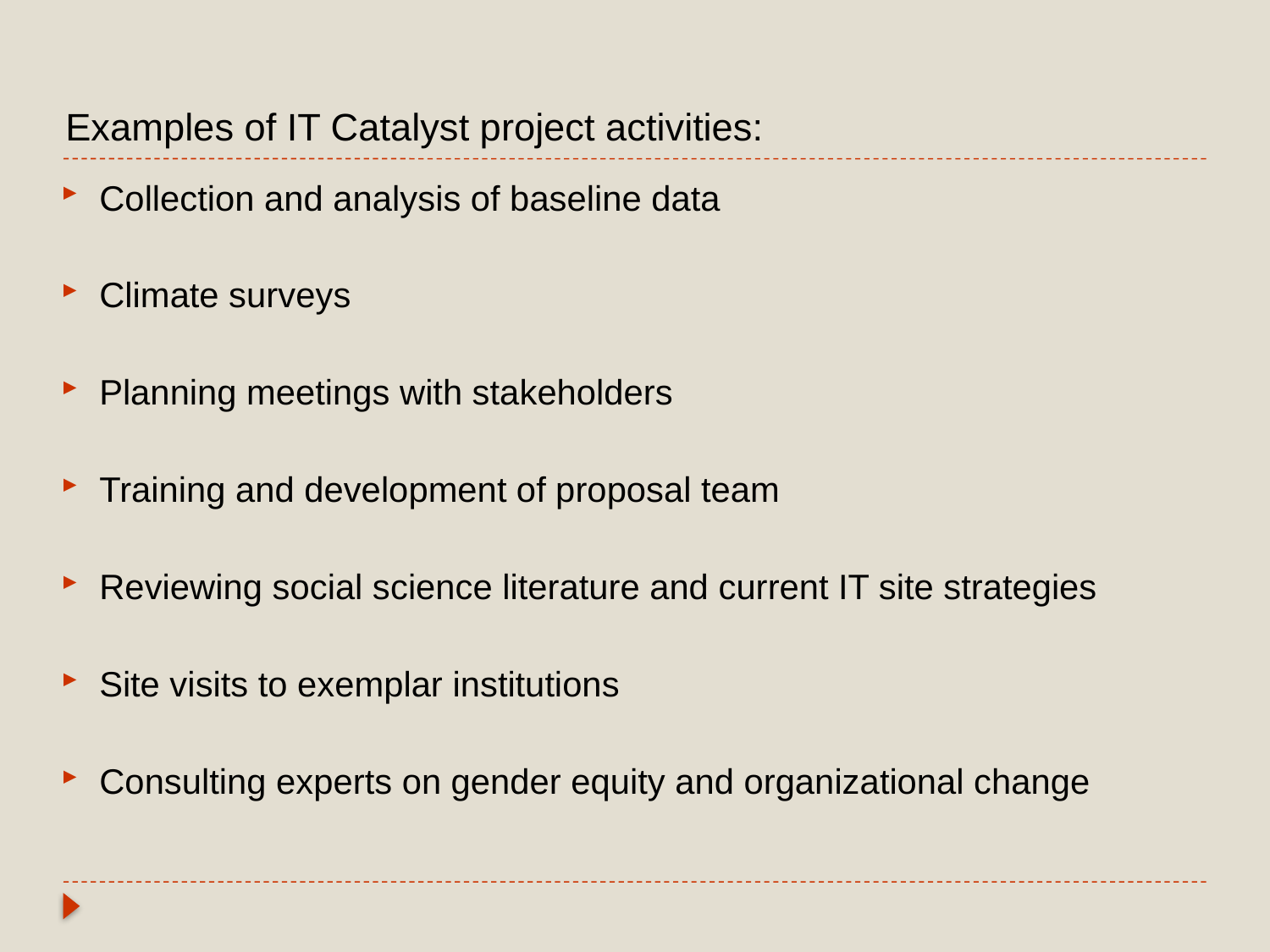

# Examples of IT Catalyst project activities:
Collection and analysis of baseline data

Climate surveys

Planning meetings with stakeholders

Training and development of proposal team

Reviewing social science literature and current IT site strategies

Site visits to exemplar institutions

Consulting experts on gender equity and organizational change